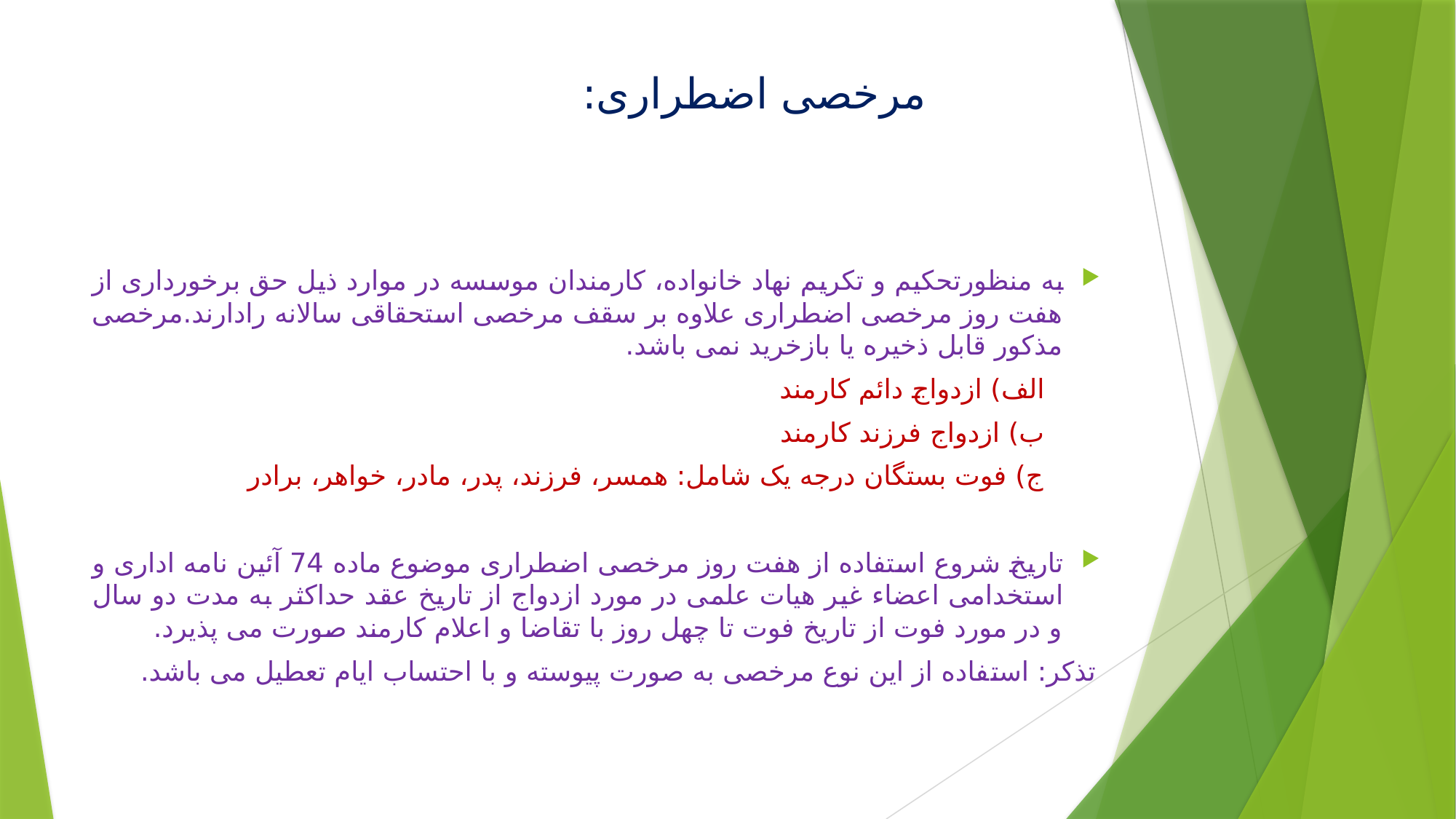

# مرخصی اضطراری:
به منظورتحکیم و تکریم نهاد خانواده، کارمندان موسسه در موارد ذیل حق برخورداری از هفت روز مرخصی اضطراری علاوه بر سقف مرخصی استحقاقی سالانه رادارند.مرخصی مذکور قابل ذخیره یا بازخرید نمی باشد.
      الف) ازدواج دائم کارمند
      ب) ازدواج فرزند کارمند
      ج) فوت بستگان درجه یک شامل: همسر، فرزند، پدر، مادر، خواهر، برادر

تاریخ شروع استفاده از هفت روز مرخصی اضطراری موضوع ماده 74 آئین نامه اداری و استخدامی اعضاء غیر هیات علمی در مورد ازدواج از تاریخ عقد حداکثر به مدت دو سال و در مورد فوت از تاریخ فوت تا چهل روز با تقاضا و اعلام کارمند صورت می پذیرد.
تذکر: استفاده از این نوع مرخصی به صورت پیوسته و با احتساب ایام تعطیل می باشد.